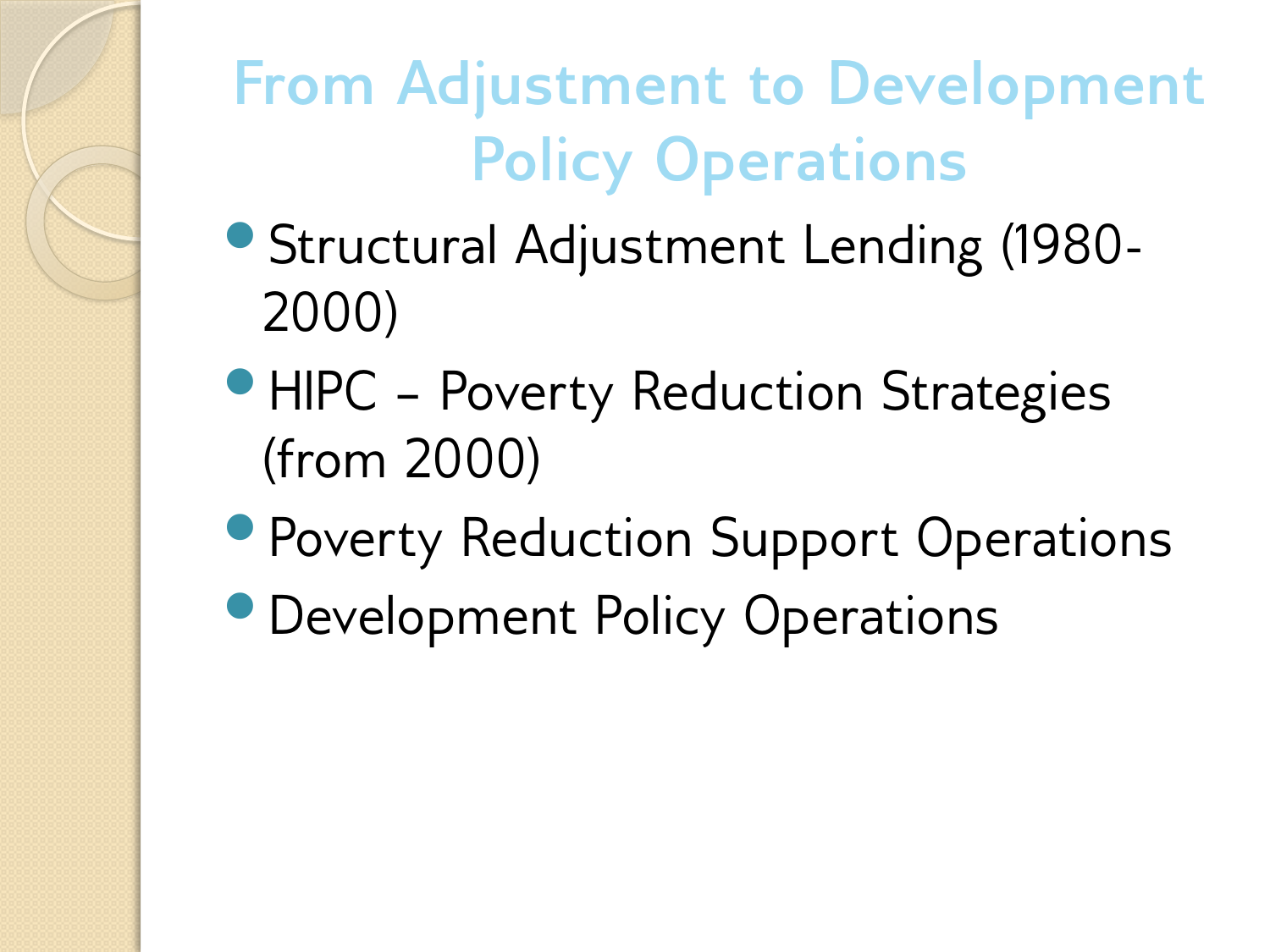

# From Adjustment to Development Policy Operations
Structural Adjustment Lending (1980-2000)
HIPC – Poverty Reduction Strategies (from 2000)
Poverty Reduction Support Operations
Development Policy Operations